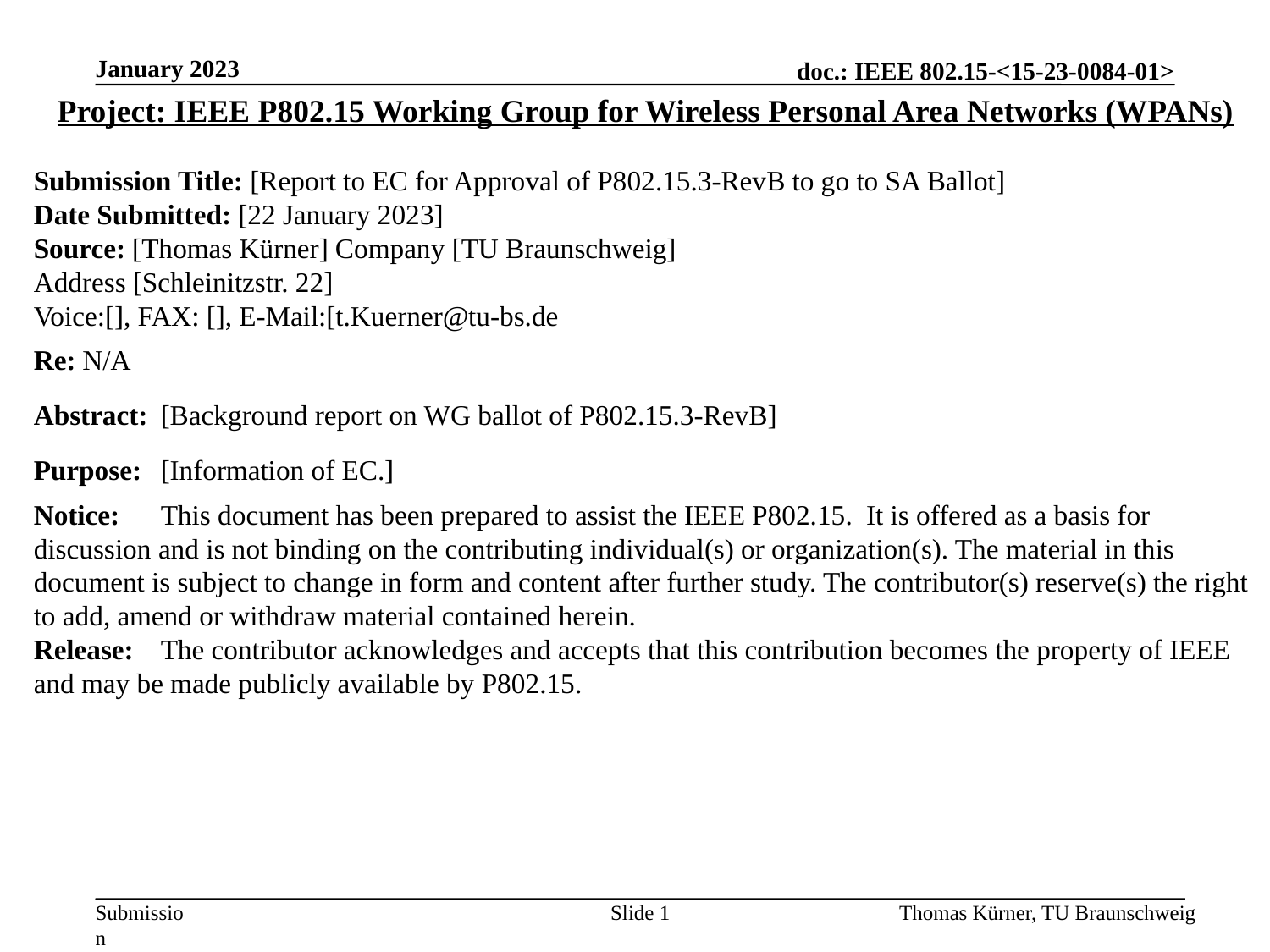

January 2023
Project: IEEE P802.15 Working Group for Wireless Personal Area Networks (WPANs)

Submission Title: [Report to EC for Approval of P802.15.3-RevB to go to SA Ballot]
Date Submitted: [22 January 2023]
Source: [Thomas Kürner] Company [TU Braunschweig]
Address [Schleinitzstr. 22]
Voice:[], FAX: [], E-Mail:[t.Kuerner@tu-bs.de
Re: N/A
Abstract:	[Background report on WG ballot of P802.15.3-RevB]
Purpose:	[Information of EC.]
Notice:	This document has been prepared to assist the IEEE P802.15.  It is offered as a basis for discussion and is not binding on the contributing individual(s) or organization(s). The material in this document is subject to change in form and content after further study. The contributor(s) reserve(s) the right to add, amend or withdraw material contained herein.
Release:	The contributor acknowledges and accepts that this contribution becomes the property of IEEE and may be made publicly available by P802.15.
Slide 1
Thomas Kürner, TU Braunschweig